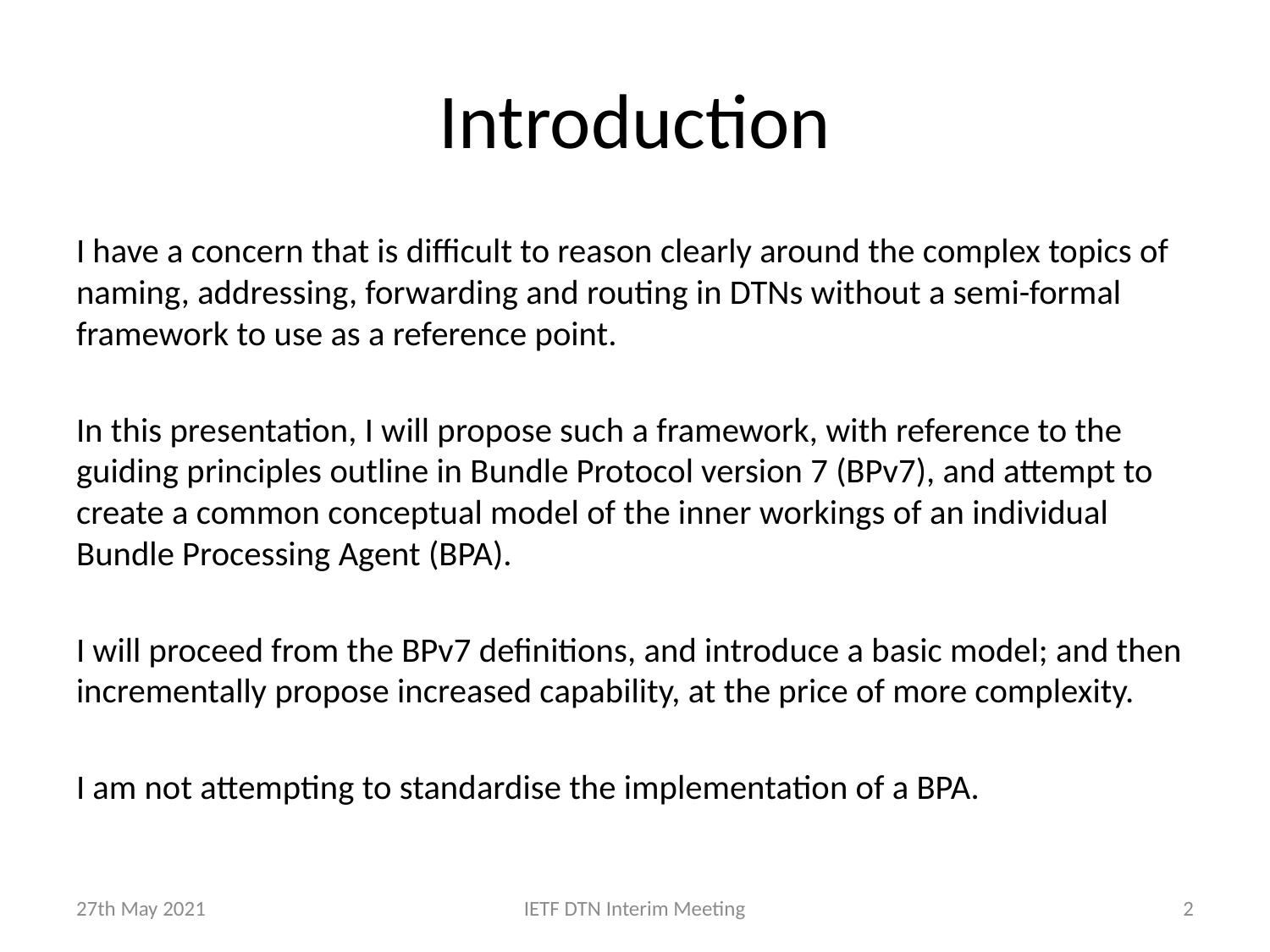

# Introduction
I have a concern that is difficult to reason clearly around the complex topics of naming, addressing, forwarding and routing in DTNs without a semi-formal framework to use as a reference point.

In this presentation, I will propose such a framework, with reference to the guiding principles outline in Bundle Protocol version 7 (BPv7), and attempt to create a common conceptual model of the inner workings of an individual Bundle Processing Agent (BPA).

I will proceed from the BPv7 definitions, and introduce a basic model; and then incrementally propose increased capability, at the price of more complexity.

I am not attempting to standardise the implementation of a BPA.
27th May 2021
IETF DTN Interim Meeting
2